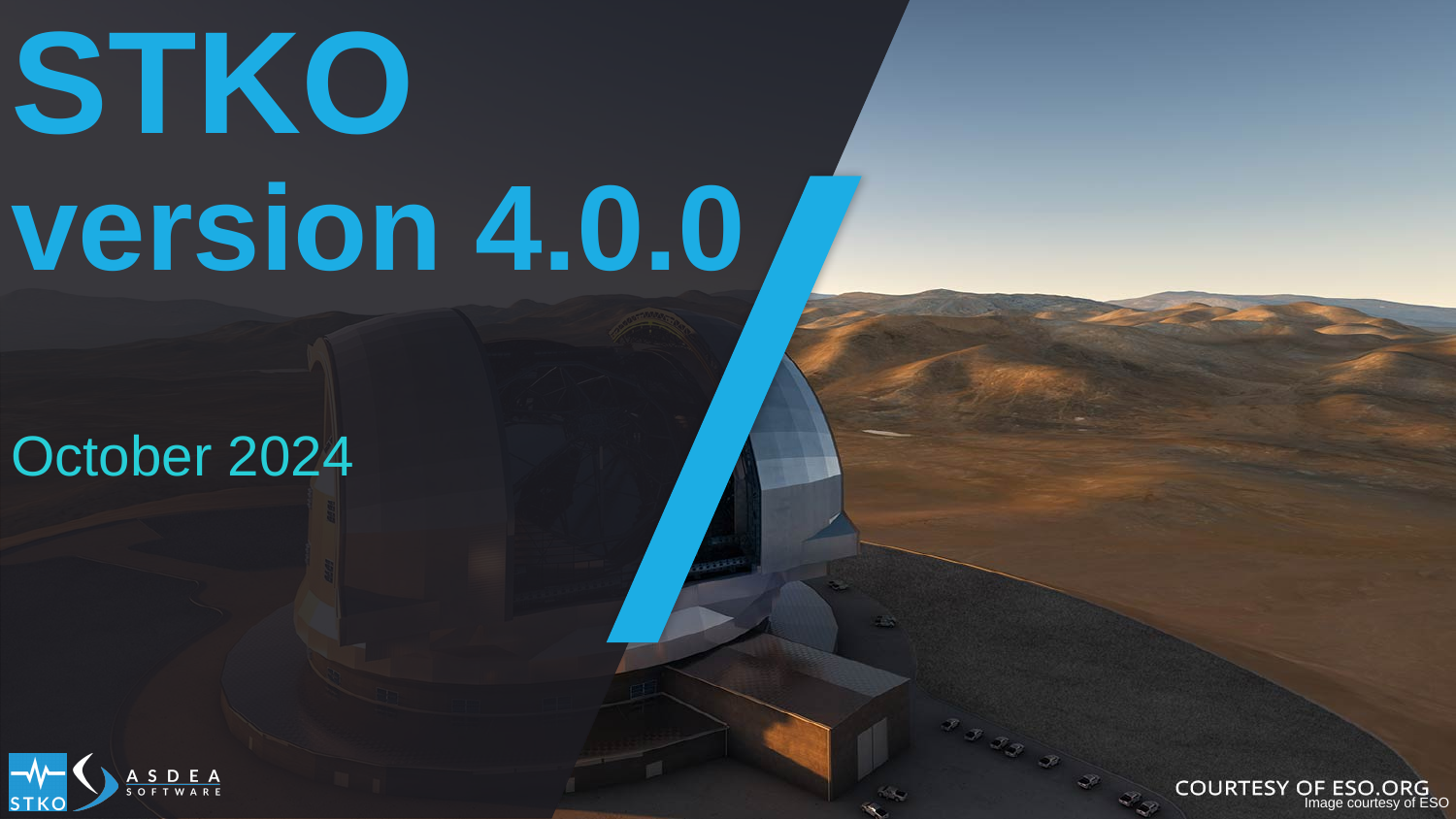

# STKO version 4.0.0 October 2024
Image courtesy of ESO